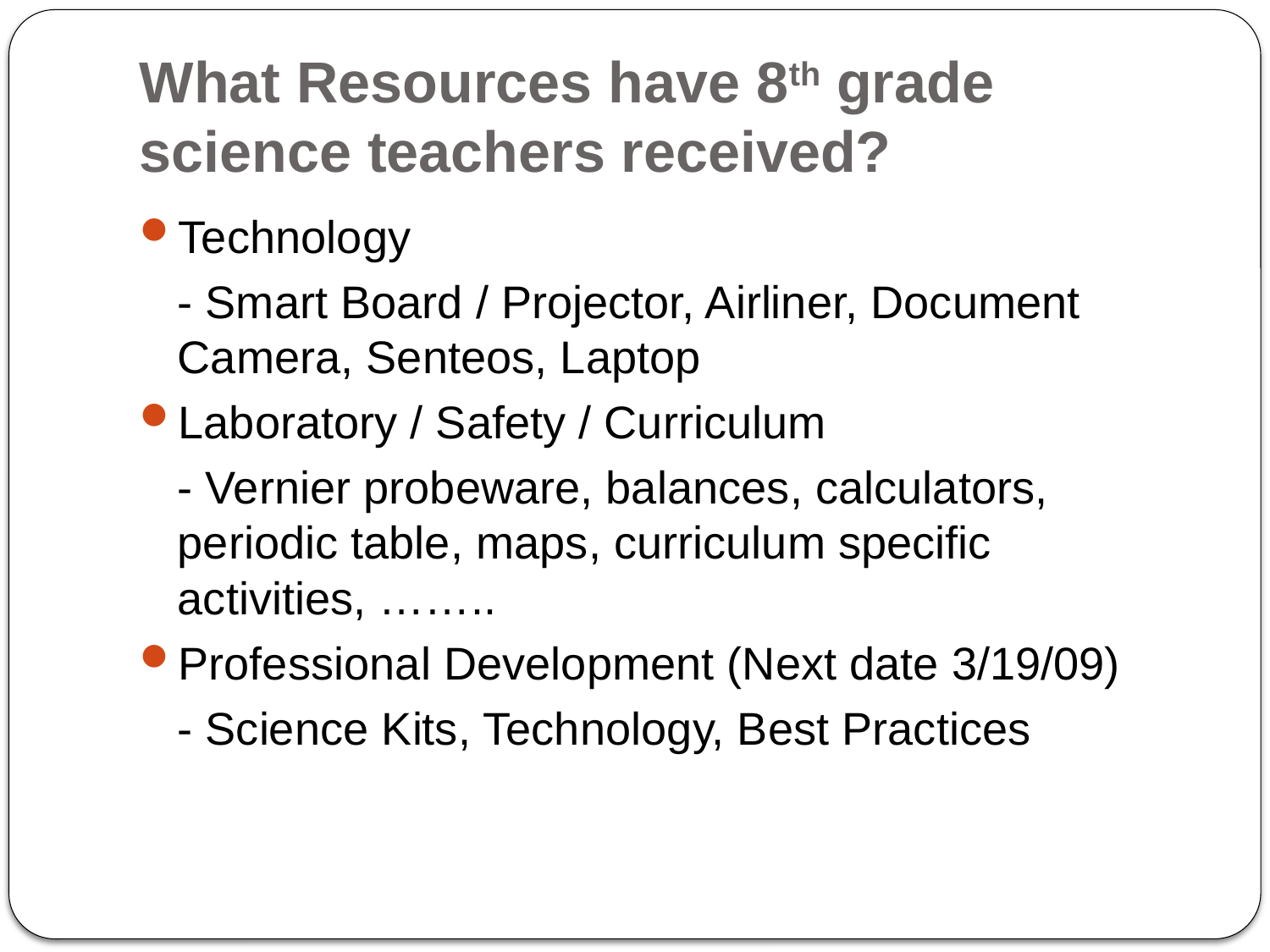

# What Resources have 8th grade science teachers received?
Technology
	- Smart Board / Projector, Airliner, Document Camera, Senteos, Laptop
Laboratory / Safety / Curriculum
	- Vernier probeware, balances, calculators, periodic table, maps, curriculum specific activities, ……..
Professional Development (Next date 3/19/09)
	- Science Kits, Technology, Best Practices